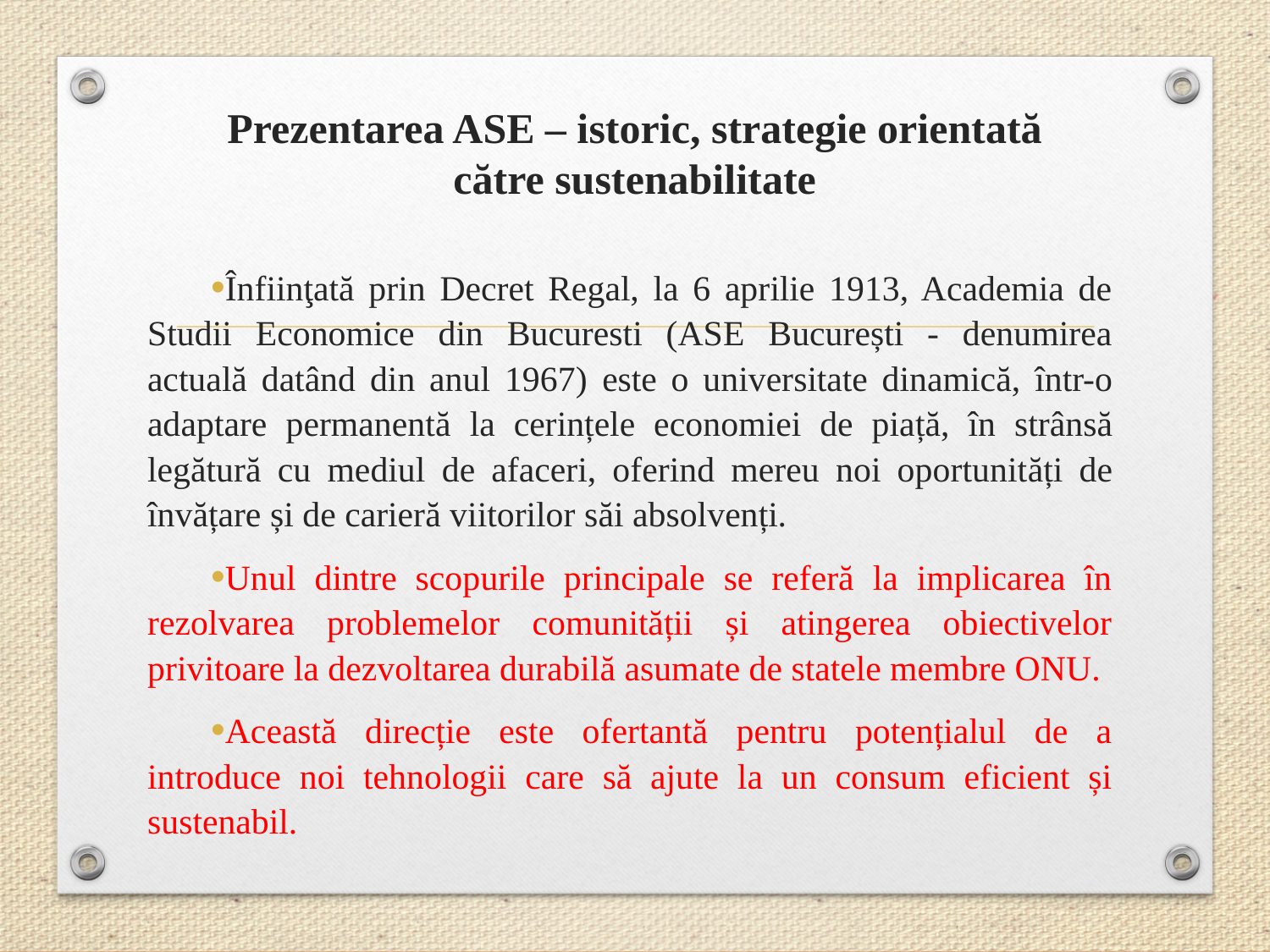

# Prezentarea ASE – istoric, strategie orientată către sustenabilitate
Înfiinţată prin Decret Regal, la 6 aprilie 1913, Academia de Studii Economice din Bucuresti (ASE București - denumirea actuală datând din anul 1967) este o universitate dinamică, într-o adaptare permanentă la cerințele economiei de piață, în strânsă legătură cu mediul de afaceri, oferind mereu noi oportunități de învățare și de carieră viitorilor săi absolvenți.
Unul dintre scopurile principale se referă la implicarea în rezolvarea problemelor comunității și atingerea obiectivelor privitoare la dezvoltarea durabilă asumate de statele membre ONU.
Această direcție este ofertantă pentru potențialul de a introduce noi tehnologii care să ajute la un consum eficient și sustenabil.